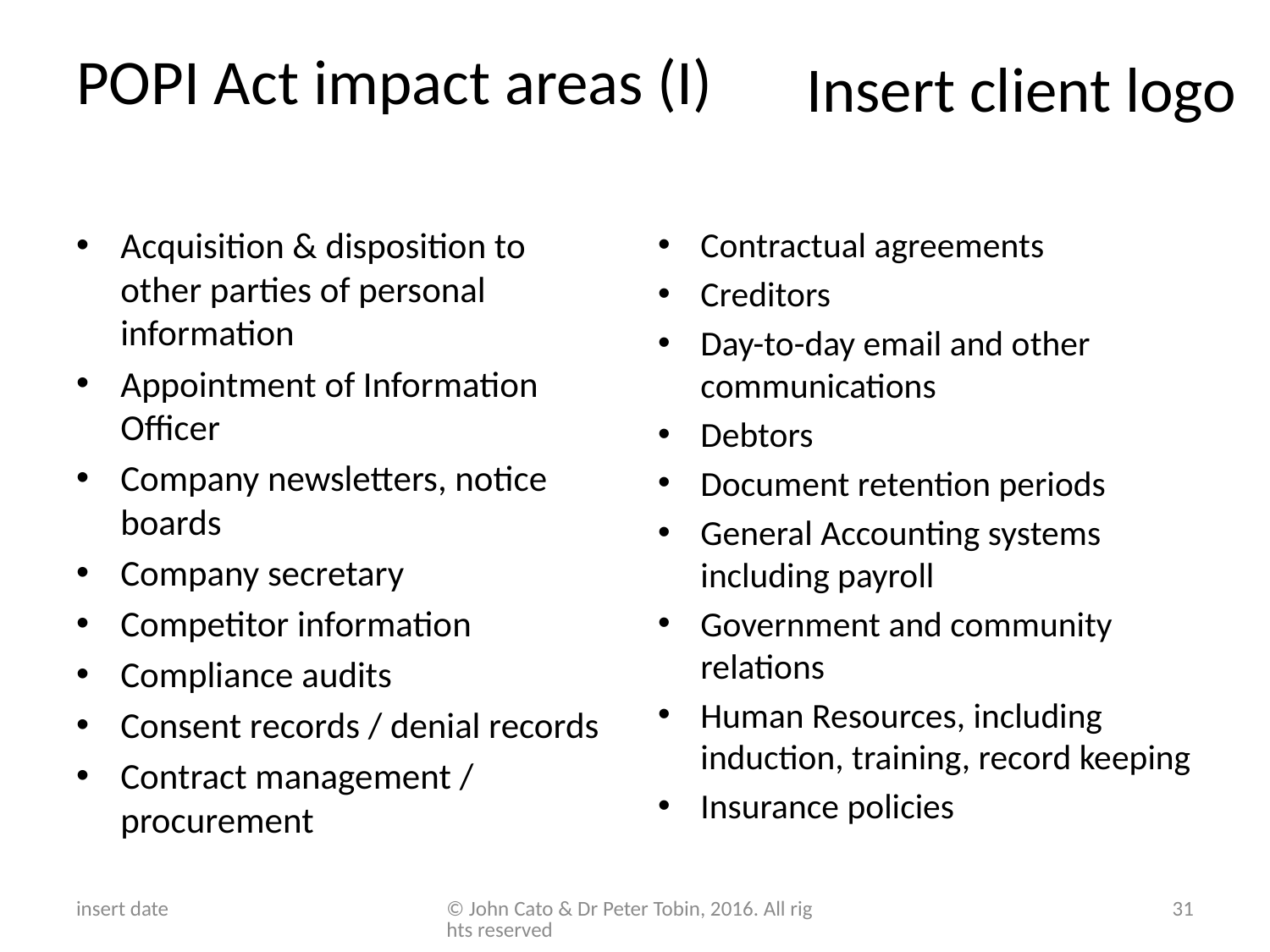

# POPI Act impact areas (I)
Insert client logo
Acquisition & disposition to other parties of personal information
Appointment of Information Officer
Company newsletters, notice boards
Company secretary
Competitor information
Compliance audits
Consent records / denial records
Contract management / procurement

Contractual agreements
Creditors
Day-to-day email and other communications
Debtors
Document retention periods
General Accounting systems including payroll
Government and community relations
Human Resources, including induction, training, record keeping
Insurance policies
insert date
© John Cato & Dr Peter Tobin, 2016. All rights reserved
31